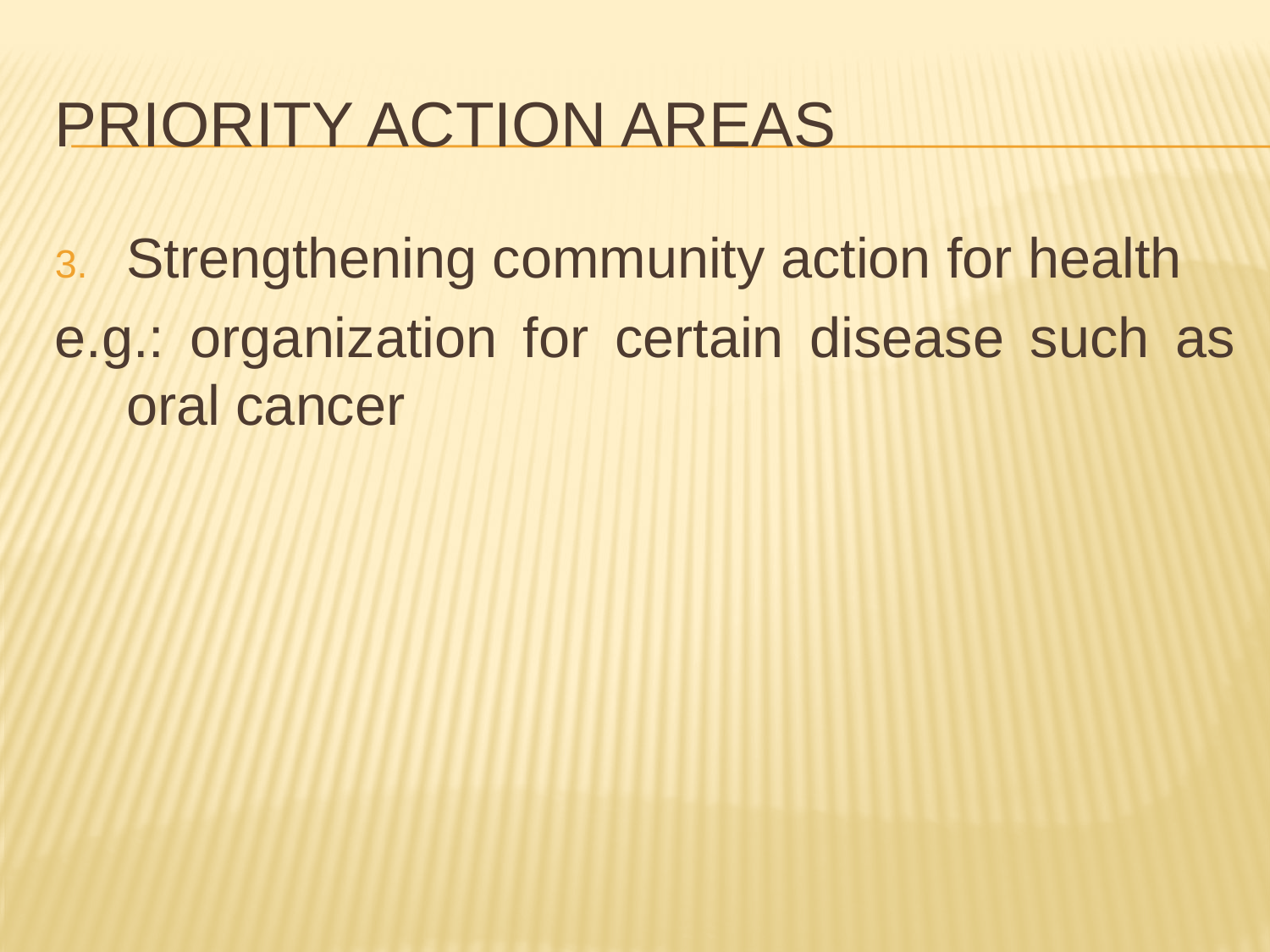

# Priority Action areas
Strengthening community action for health
e.g.: organization for certain disease such as oral cancer